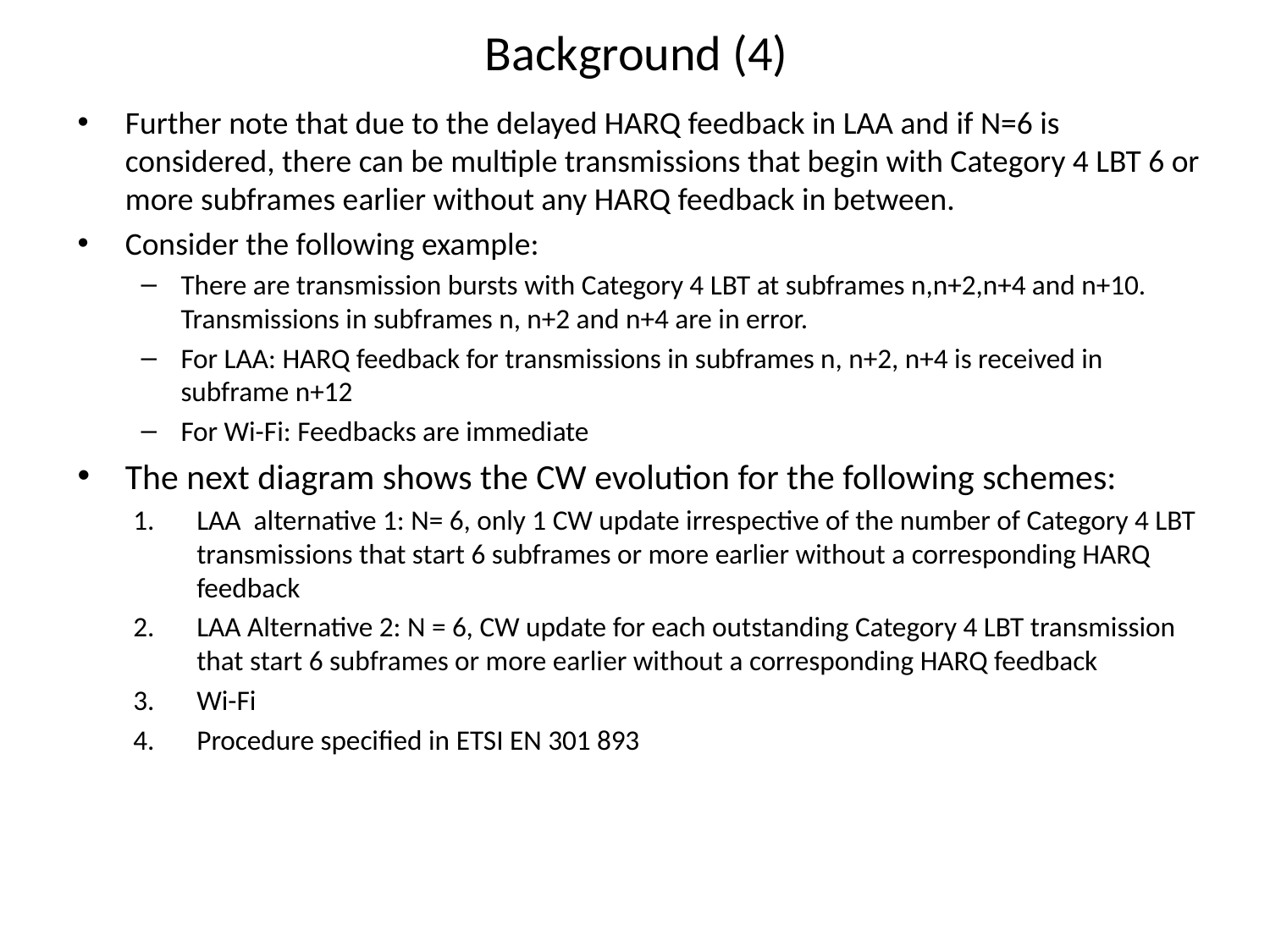

# Background (4)
Further note that due to the delayed HARQ feedback in LAA and if N=6 is considered, there can be multiple transmissions that begin with Category 4 LBT 6 or more subframes earlier without any HARQ feedback in between.
Consider the following example:
There are transmission bursts with Category 4 LBT at subframes n,n+2,n+4 and n+10. Transmissions in subframes n, n+2 and n+4 are in error.
For LAA: HARQ feedback for transmissions in subframes n, n+2, n+4 is received in subframe n+12
For Wi-Fi: Feedbacks are immediate
The next diagram shows the CW evolution for the following schemes:
LAA  alternative 1: N= 6, only 1 CW update irrespective of the number of Category 4 LBT transmissions that start 6 subframes or more earlier without a corresponding HARQ feedback
LAA Alternative 2: N = 6, CW update for each outstanding Category 4 LBT transmission that start 6 subframes or more earlier without a corresponding HARQ feedback
Wi-Fi
Procedure specified in ETSI EN 301 893